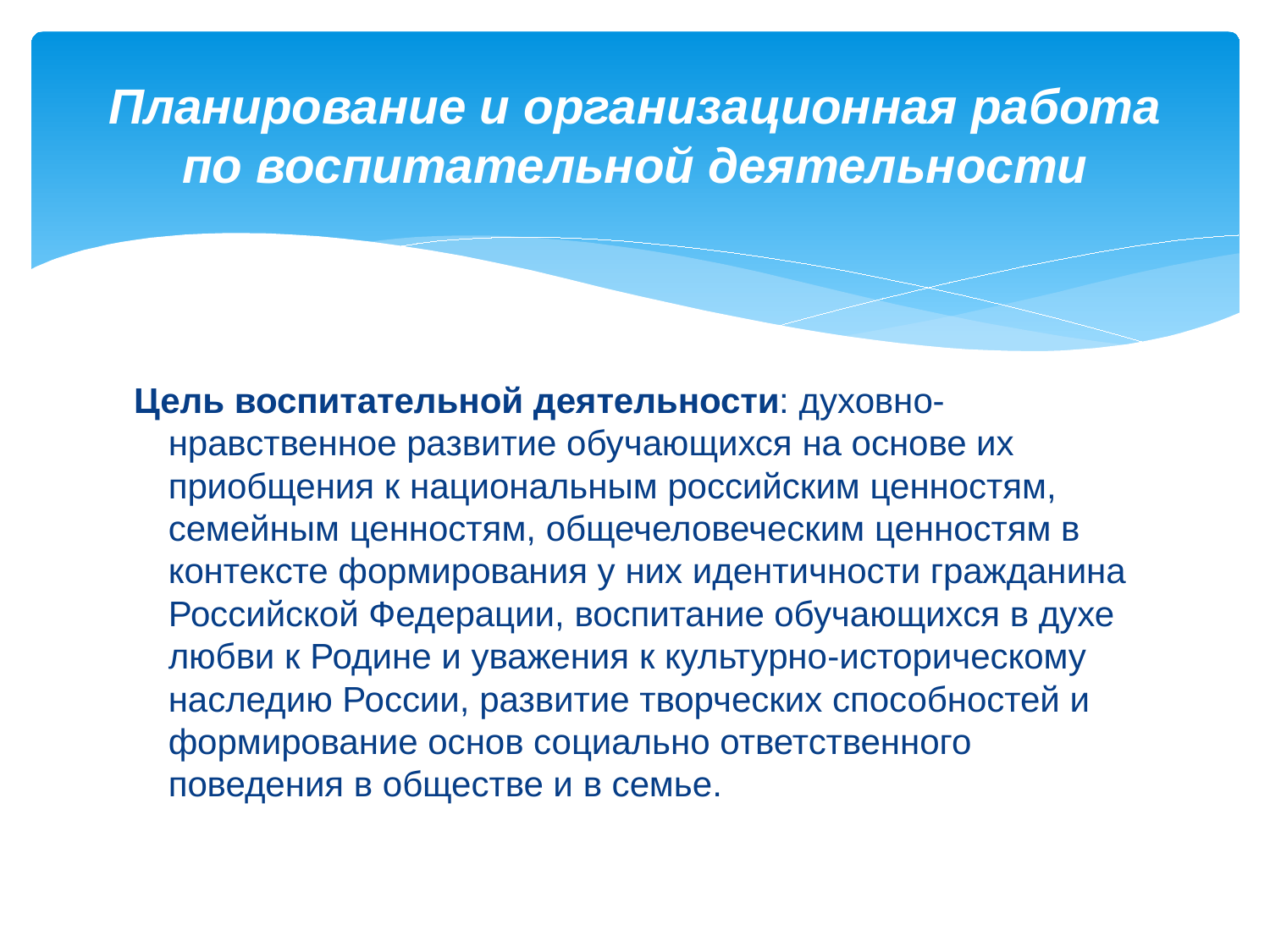

# Планирование и организационная работа по воспитательной деятельности
Цель воспитательной деятельности: духовно-нравственное развитие обучающихся на основе их приобщения к национальным российским ценностям, семейным ценностям, общечеловеческим ценностям в контексте формирования у них идентичности гражданина Российской Федерации, воспитание обучающихся в духе любви к Родине и уважения к культурно­-историческому наследию России, развитие творческих способностей и формирование основ социально ответственного поведения в обществе и в семье.